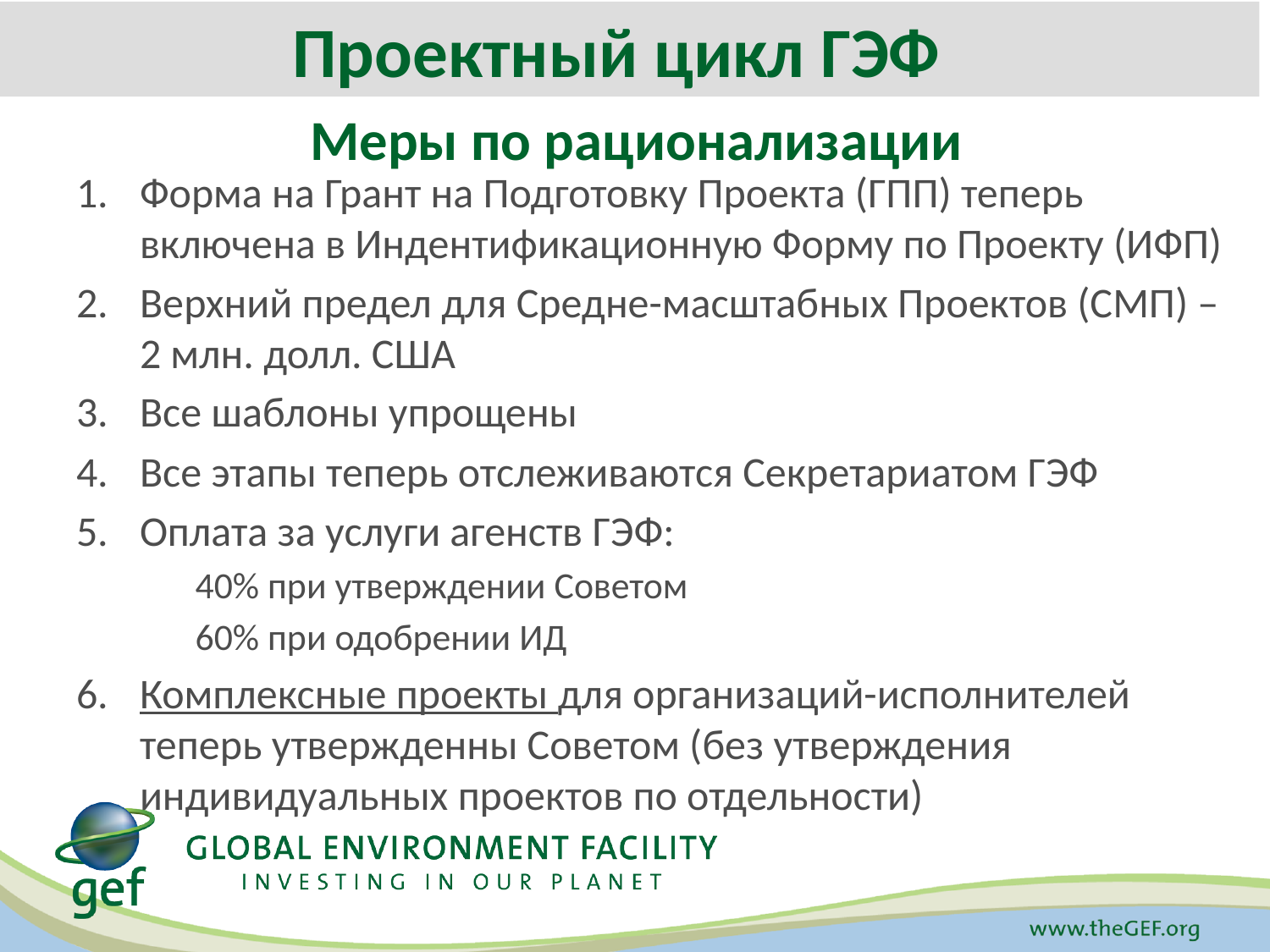

Проектный цикл ГЭФ
Меры по рационализации
Форма на Грант на Подготовку Проекта (ГПП) теперь включена в Индентификационную Форму по Проекту (ИФП)
Верхний предел для Средне-масштабных Проектов (СМП) – 2 млн. долл. США
Все шаблоны упрощены
Все этапы теперь отслеживаются Секретариатом ГЭФ
Оплата за услуги агенств ГЭФ:
	40% при утверждении Советом
	60% при одобрении ИД
Комплексные проекты для организаций-исполнителей теперь утвержденны Советом (без утверждения индивидуальных проектов по отдельности)